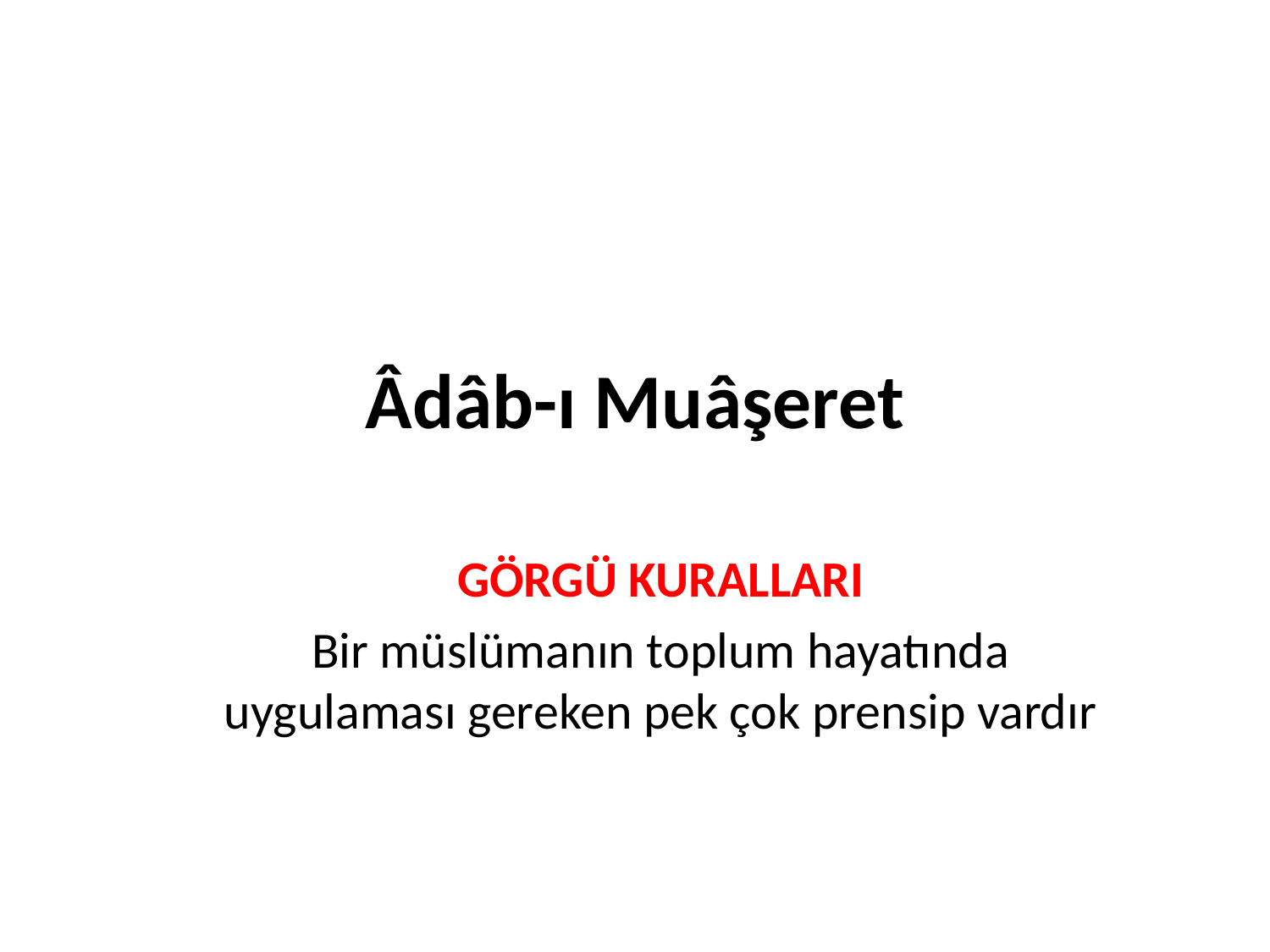

# Âdâb-ı Muâşeret
GÖRGÜ KURALLARI
Bir müslümanın toplum hayatında uygulaması gereken pek çok prensip vardır